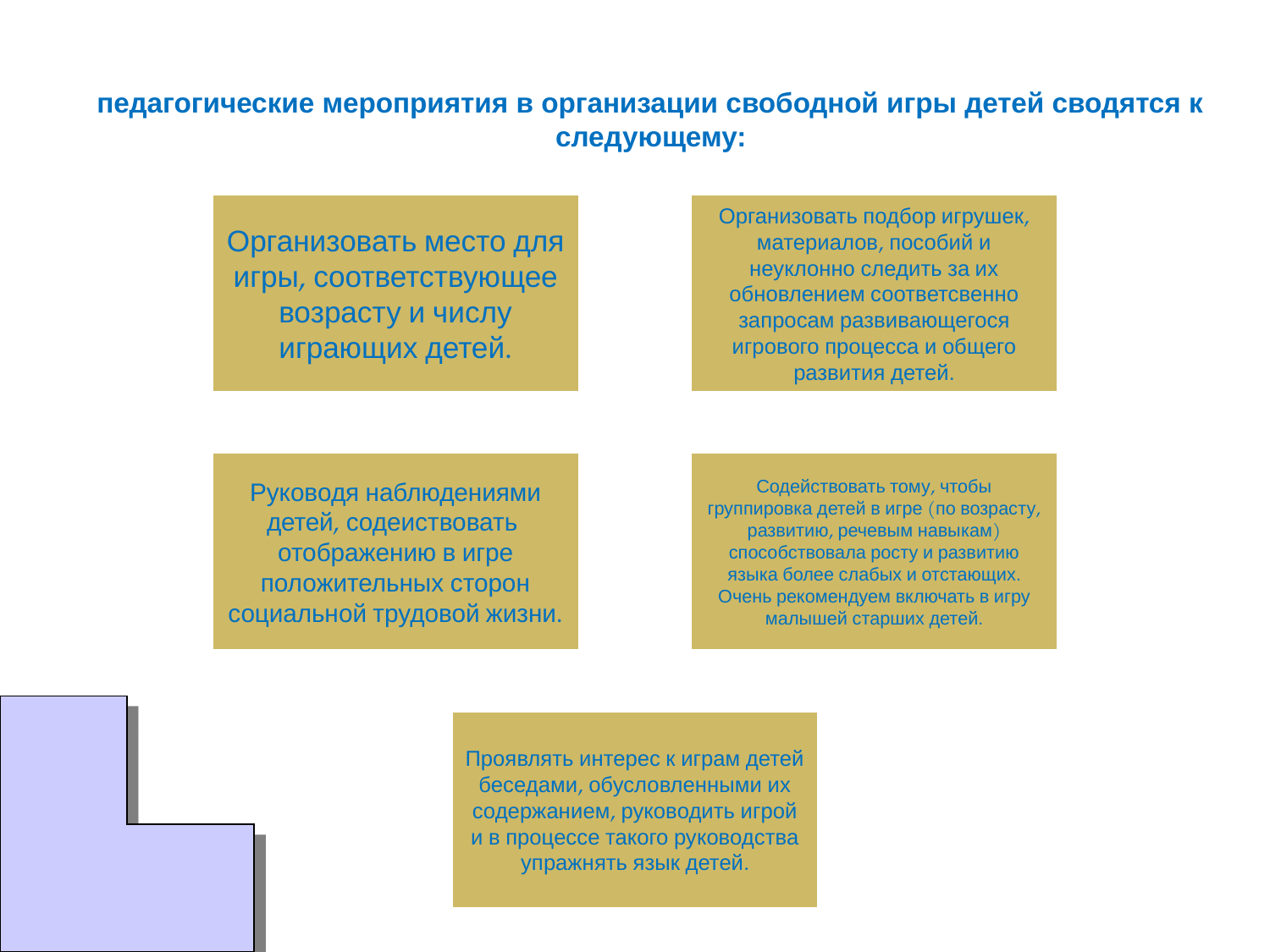

# педагогические мероприятия в организации свободной игры детей сводятся к следующему:

Организовать место для игры, соответствующее возрасту и числу играющих детей.
Организовать подбор игрушек, материалов, пособий и неуклонно следить за их обновлением соответсвенно запросам развивающегося игрового процесса и общего развития детей.
Руководя наблюдениями детей, содеиствовать  отображению в игре положительных сторон социальной трудовой жизни.
Содействовать тому, чтобы группировка детей в игре (по возрасту, развитию, речевым навыкам) способствовала росту и развитию языка более слабых и отстающих. Очень рекомендуем включать в игру малышей старших детей.
Проявлять интерес к играм детей беседами, обусловленными их содержанием, руководить игрой и в процессе такого руководства упражнять язык детей.